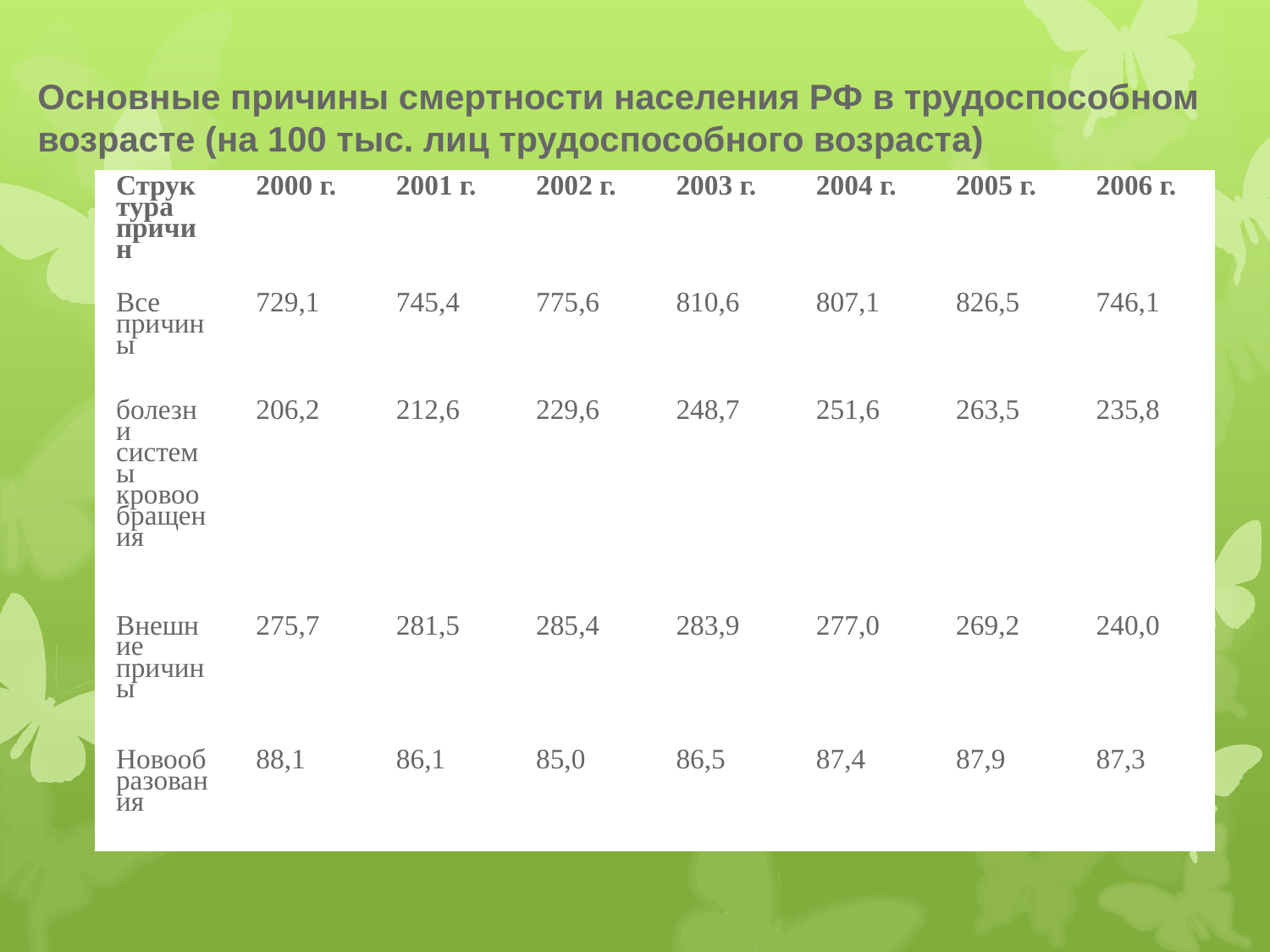

Основные причины смертности населения РФ в трудоспособном возрасте (на 100 тыс. лиц трудоспособного возраста)
| Структура причин | 2000 г. | 2001 г. | 2002 г. | 2003 г. | 2004 г. | 2005 г. | 2006 г. |
| --- | --- | --- | --- | --- | --- | --- | --- |
| Все причины | 729,1 | 745,4 | 775,6 | 810,6 | 807,1 | 826,5 | 746,1 |
| болезни системы кровообращения | 206,2 | 212,6 | 229,6 | 248,7 | 251,6 | 263,5 | 235,8 |
| Внешние причины | 275,7 | 281,5 | 285,4 | 283,9 | 277,0 | 269,2 | 240,0 |
| Новообразования | 88,1 | 86,1 | 85,0 | 86,5 | 87,4 | 87,9 | 87,3 |